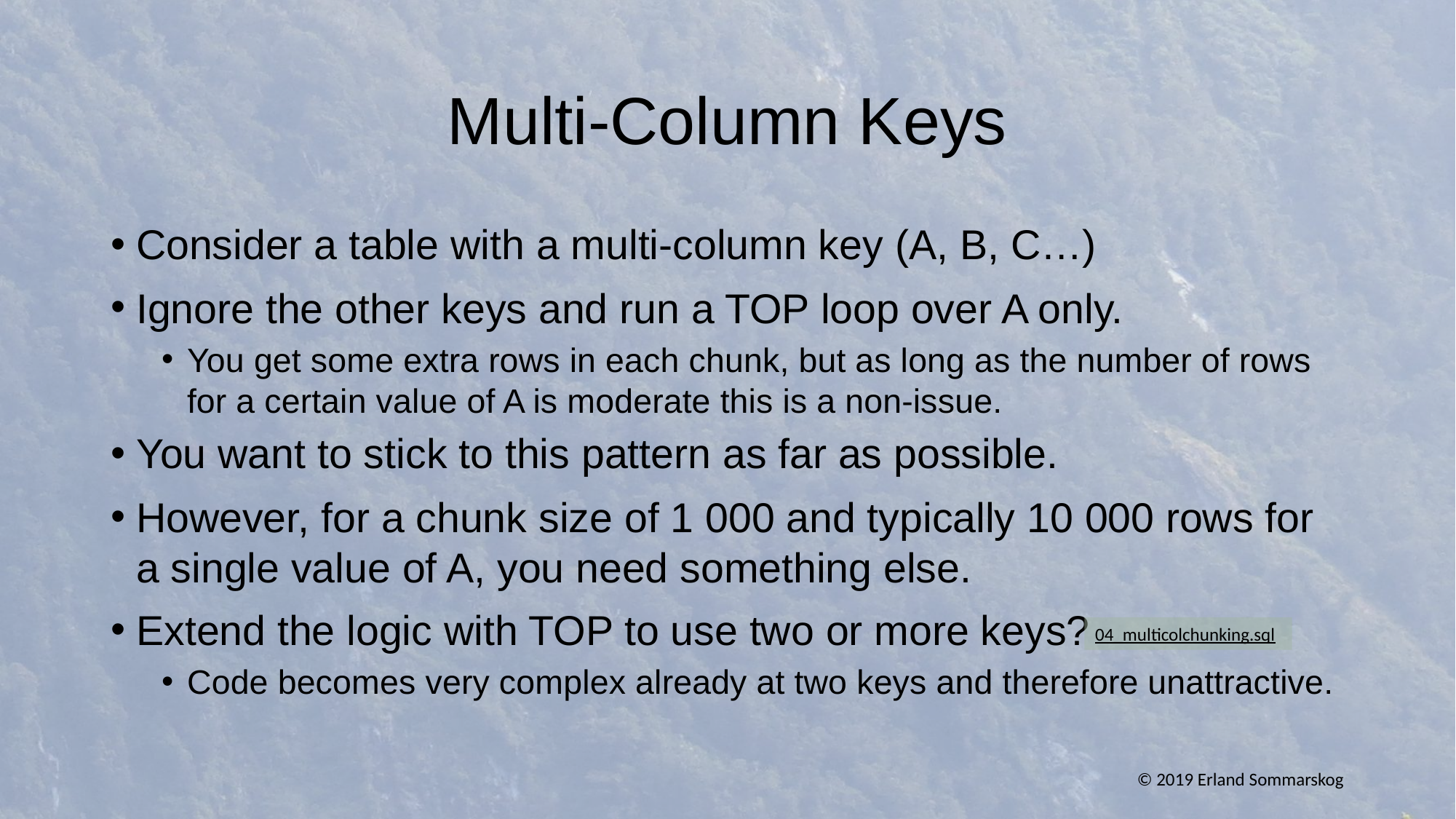

# Multi-Column Keys
Consider a table with a multi-column key (A, B, C…)
Ignore the other keys and run a TOP loop over A only.
You get some extra rows in each chunk, but as long as the number of rows for a certain value of A is moderate this is a non-issue.
You want to stick to this pattern as far as possible.
However, for a chunk size of 1 000 and typically 10 000 rows for a single value of A, you need something else.
Extend the logic with TOP to use two or more keys?
Code becomes very complex already at two keys and therefore unattractive.
04_multicolchunking.sql
© 2019 Erland Sommarskog